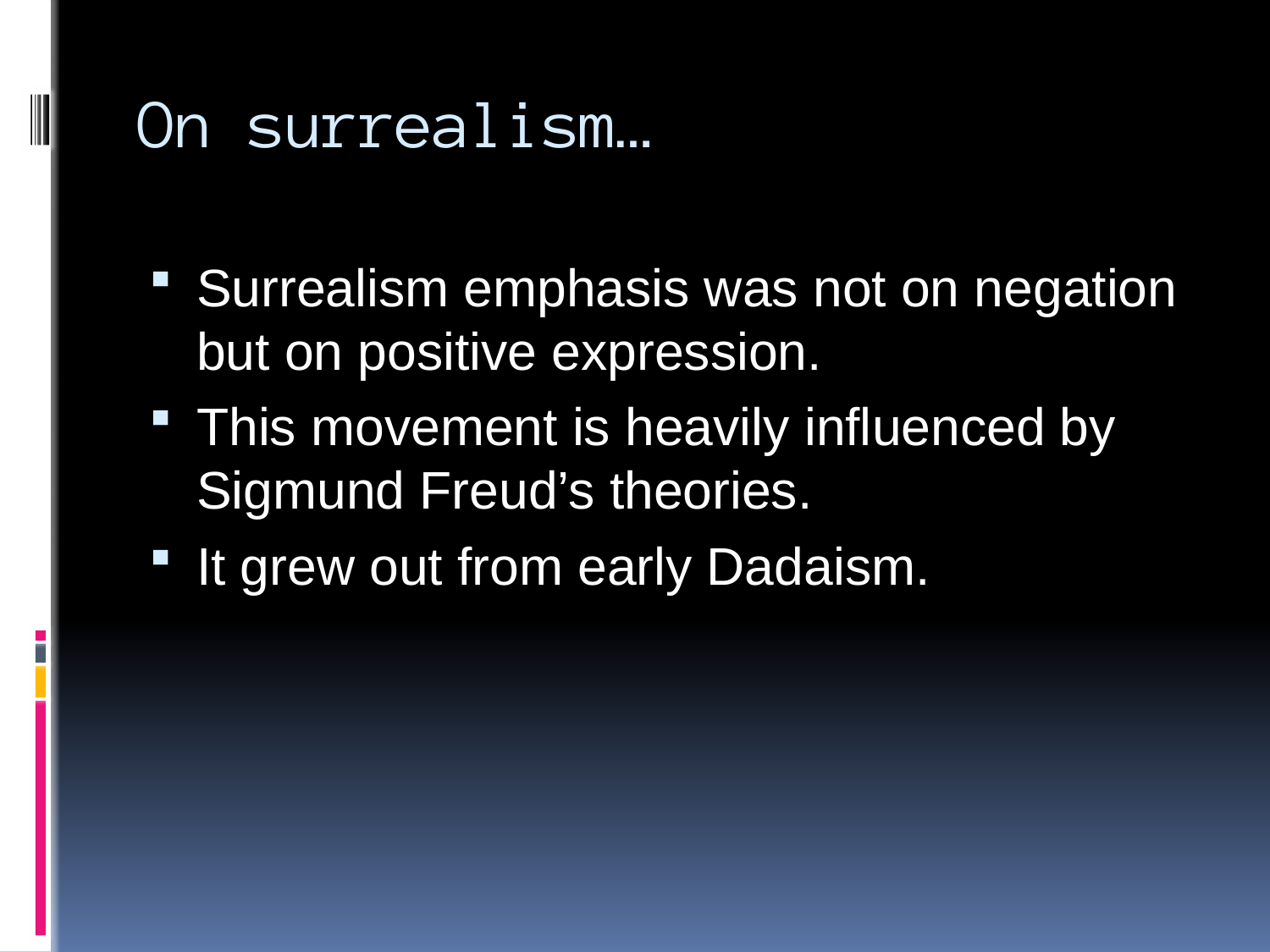

# On surrealism…
Surrealism emphasis was not on negation but on positive expression.
This movement is heavily influenced by Sigmund Freud’s theories.
It grew out from early Dadaism.